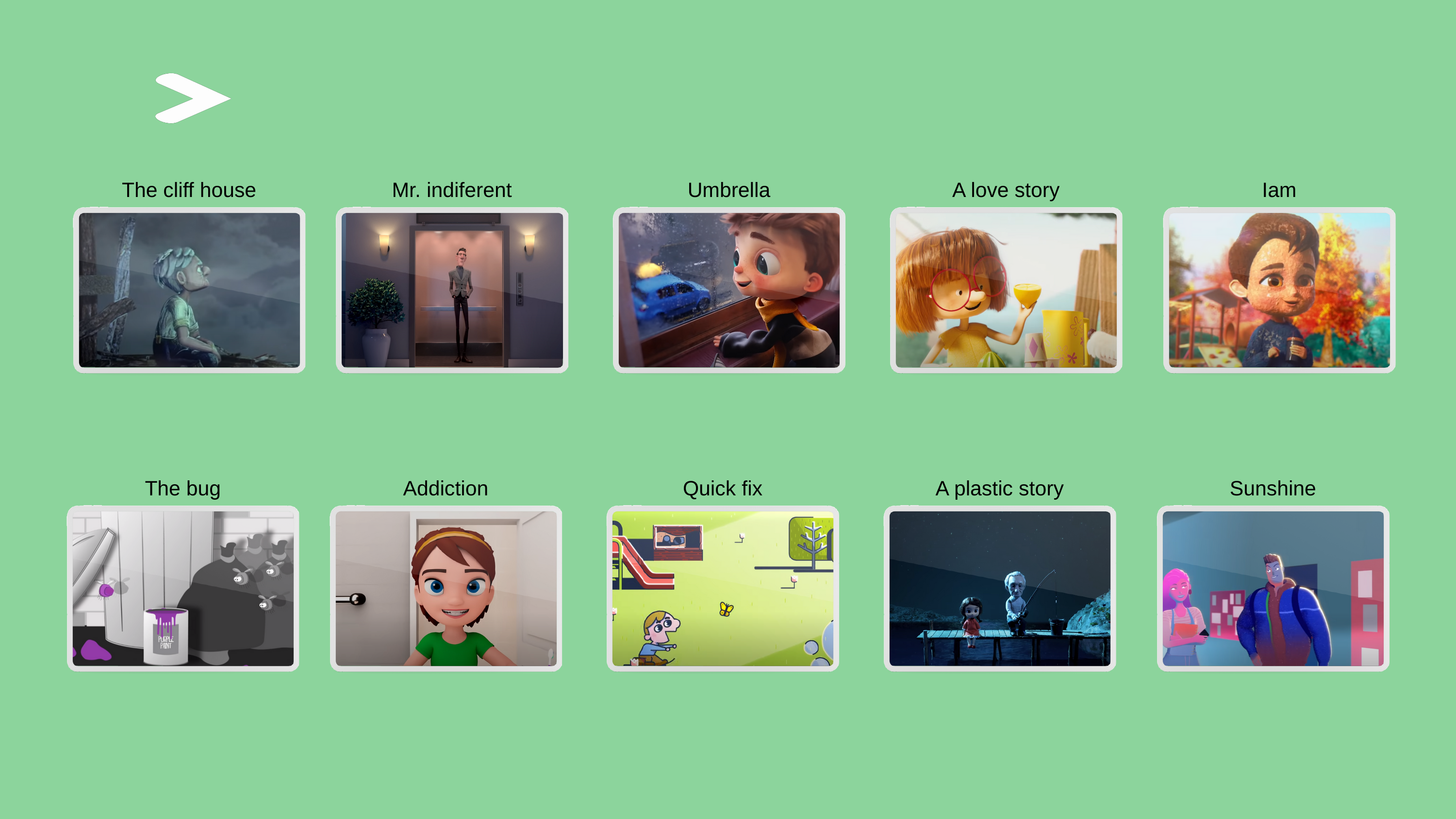

The cliff house
Mr. indiferent
Umbrella
A love story
Iam

The bug
Addiction
Quick fix
A plastic story
Sunshine